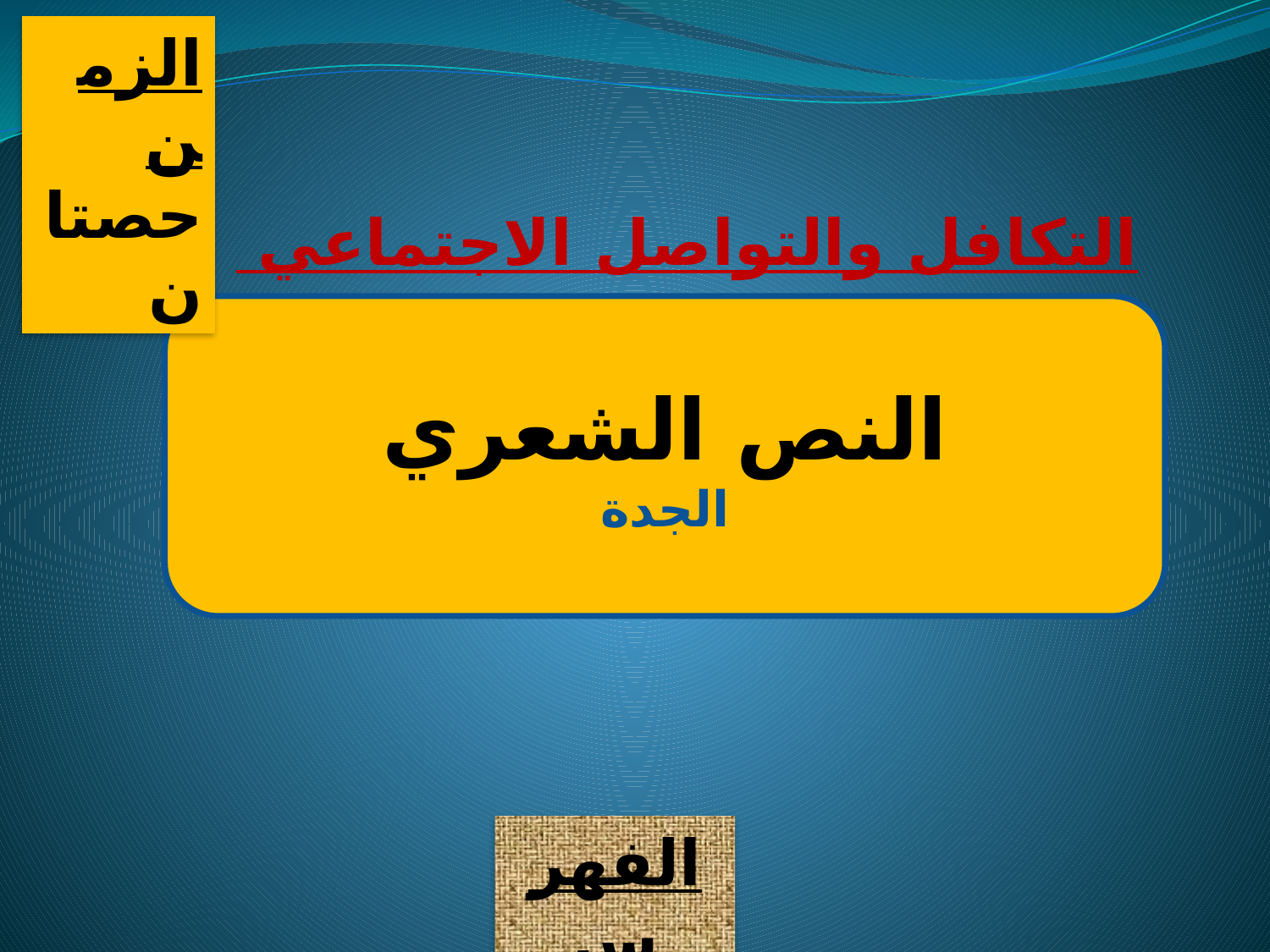

الزمن
حصتان
التكافل والتواصل الاجتماعي
النص الشعري
الجدة
الفهرس